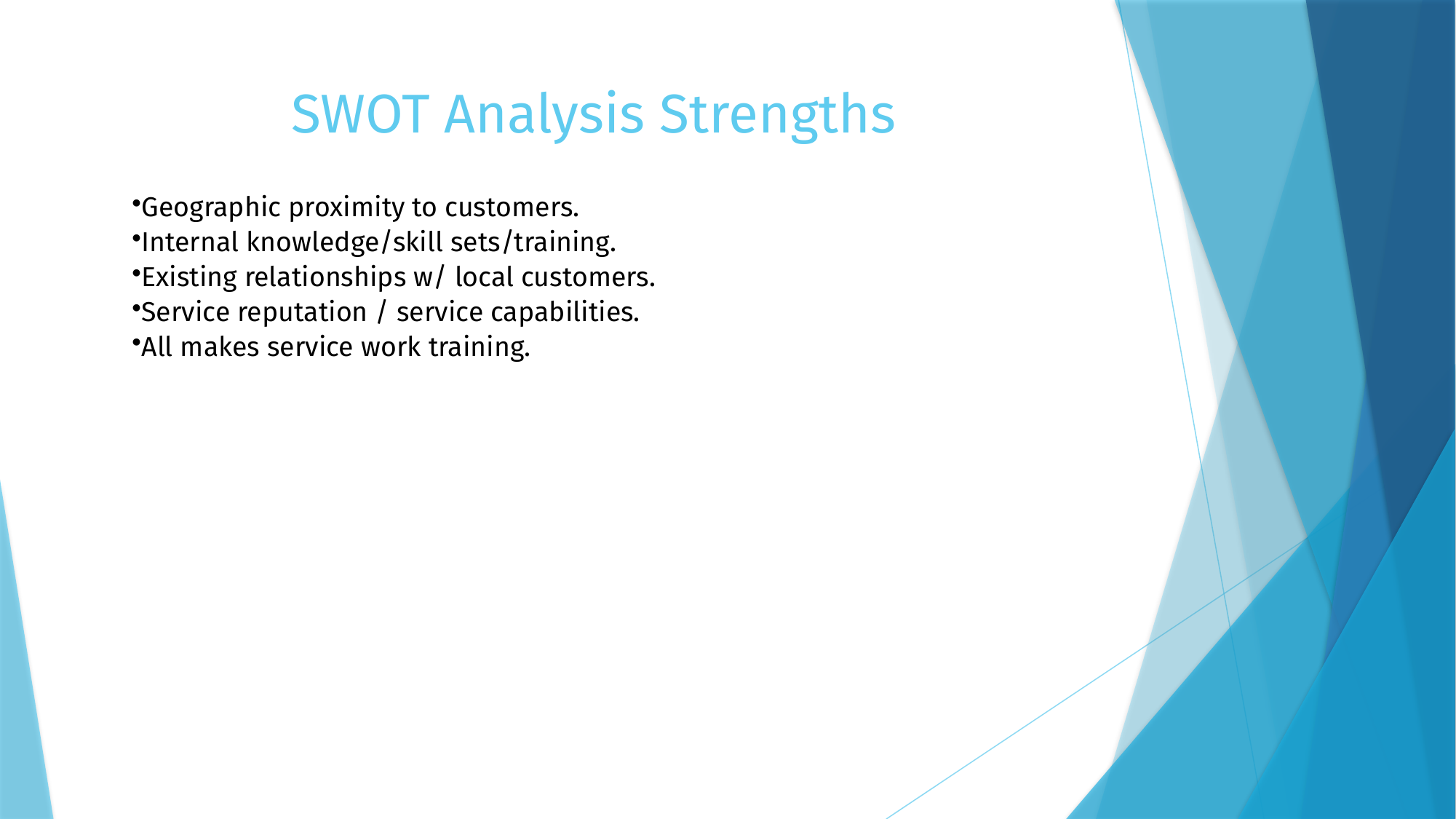

# SWOT Analysis Strengths
Geographic proximity to customers.
Internal knowledge/skill sets/training.
Existing relationships w/ local customers.
Service reputation / service capabilities.
All makes service work training.